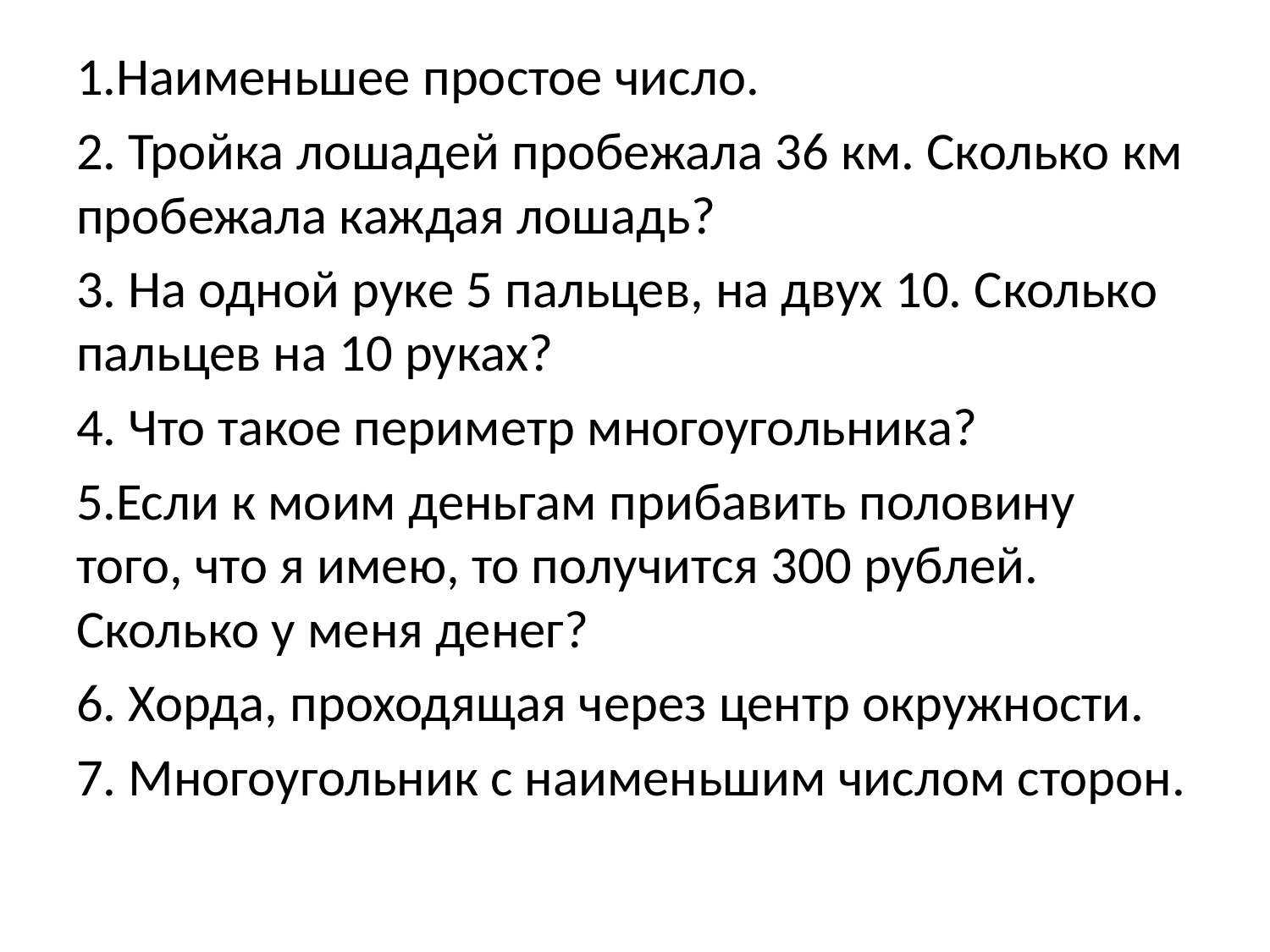

1.Наименьшее простое число.
2. Тройка лошадей пробежала 36 км. Сколько км пробежала каждая лошадь?
3. На одной руке 5 пальцев, на двух 10. Сколько пальцев на 10 руках?
4. Что такое периметр многоугольника?
5.Если к моим деньгам прибавить половину того, что я имею, то получится 300 рублей. Сколько у меня денег?
6. Хорда, проходящая через центр окружности.
7. Многоугольник с наименьшим числом сторон.

#